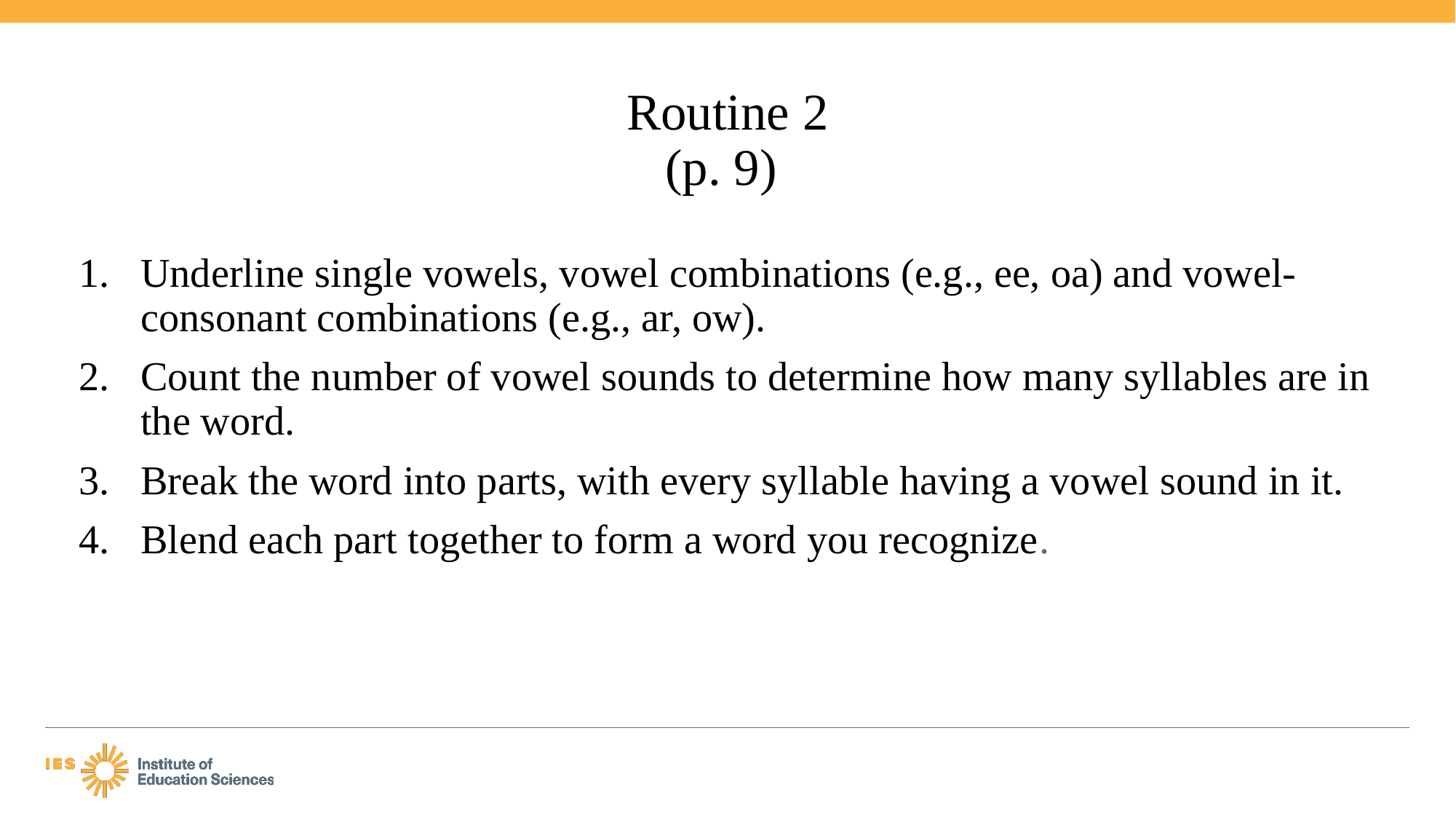

# Routine 2 (p. 9)
Underline single vowels, vowel combinations (e.g., ee, oa) and vowel-consonant combinations (e.g., ar, ow).
Count the number of vowel sounds to determine how many syllables are in the word.
Break the word into parts, with every syllable having a vowel sound in it.
Blend each part together to form a word you recognize.